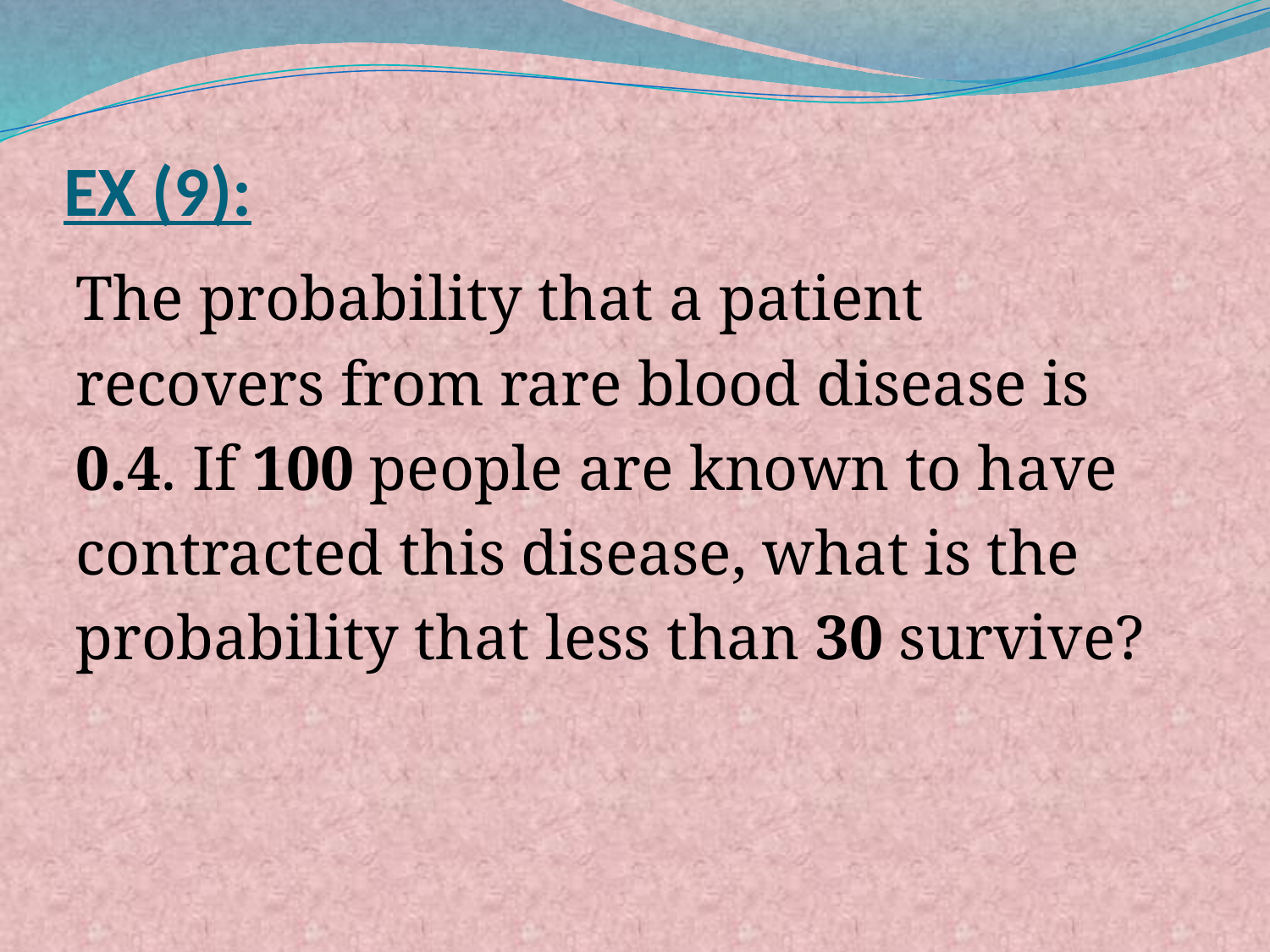

# EX (9):
The probability that a patient
recovers from rare blood disease is
0.4. If 100 people are known to have
contracted this disease, what is the
probability that less than 30 survive?